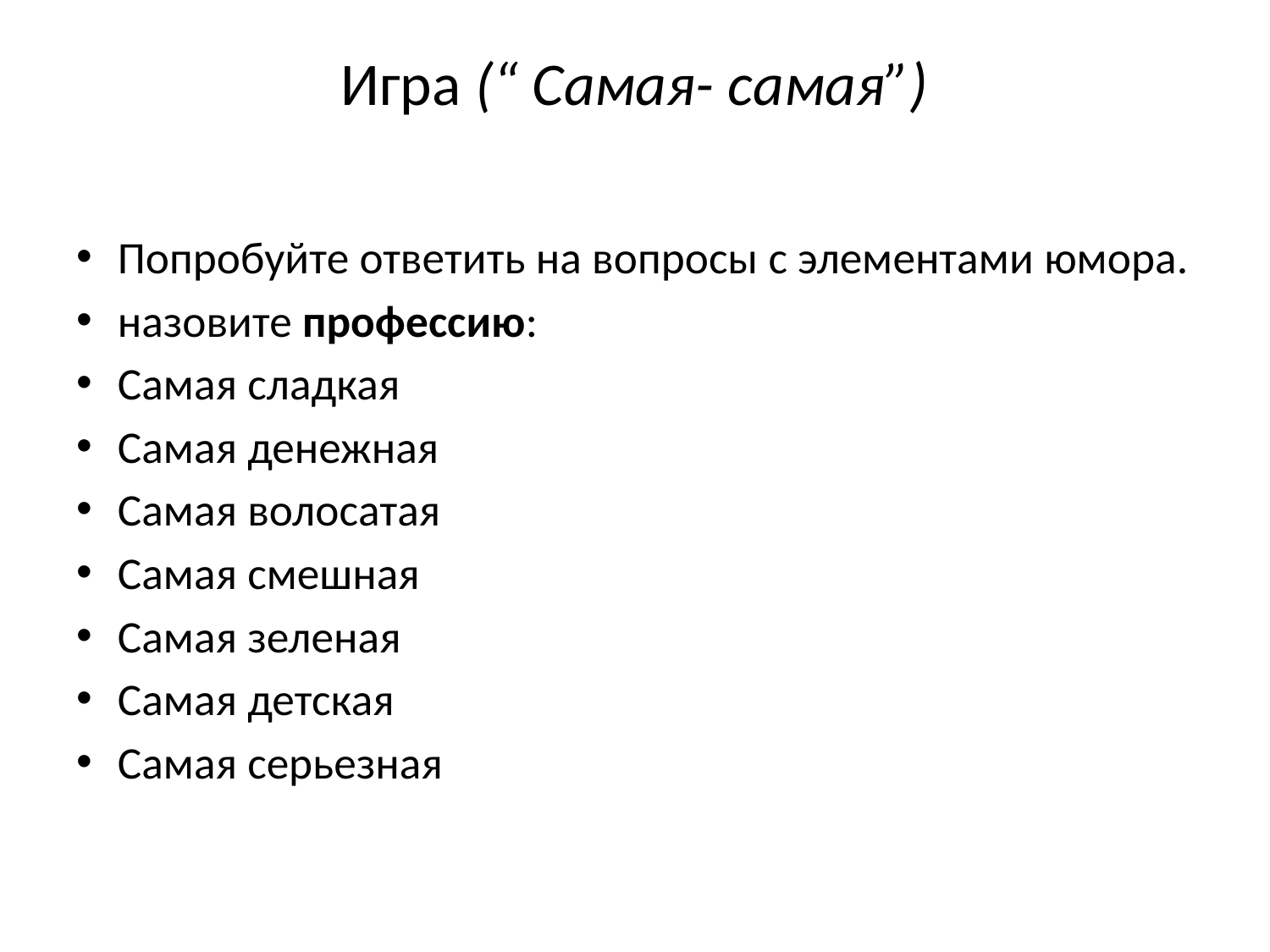

# Игра (“ Самая- самая”)
Попробуйте ответить на вопросы с элементами юмора.
назовите профессию:
Самая сладкая
Самая денежная
Самая волосатая
Самая смешная
Самая зеленая
Самая детская
Самая серьезная